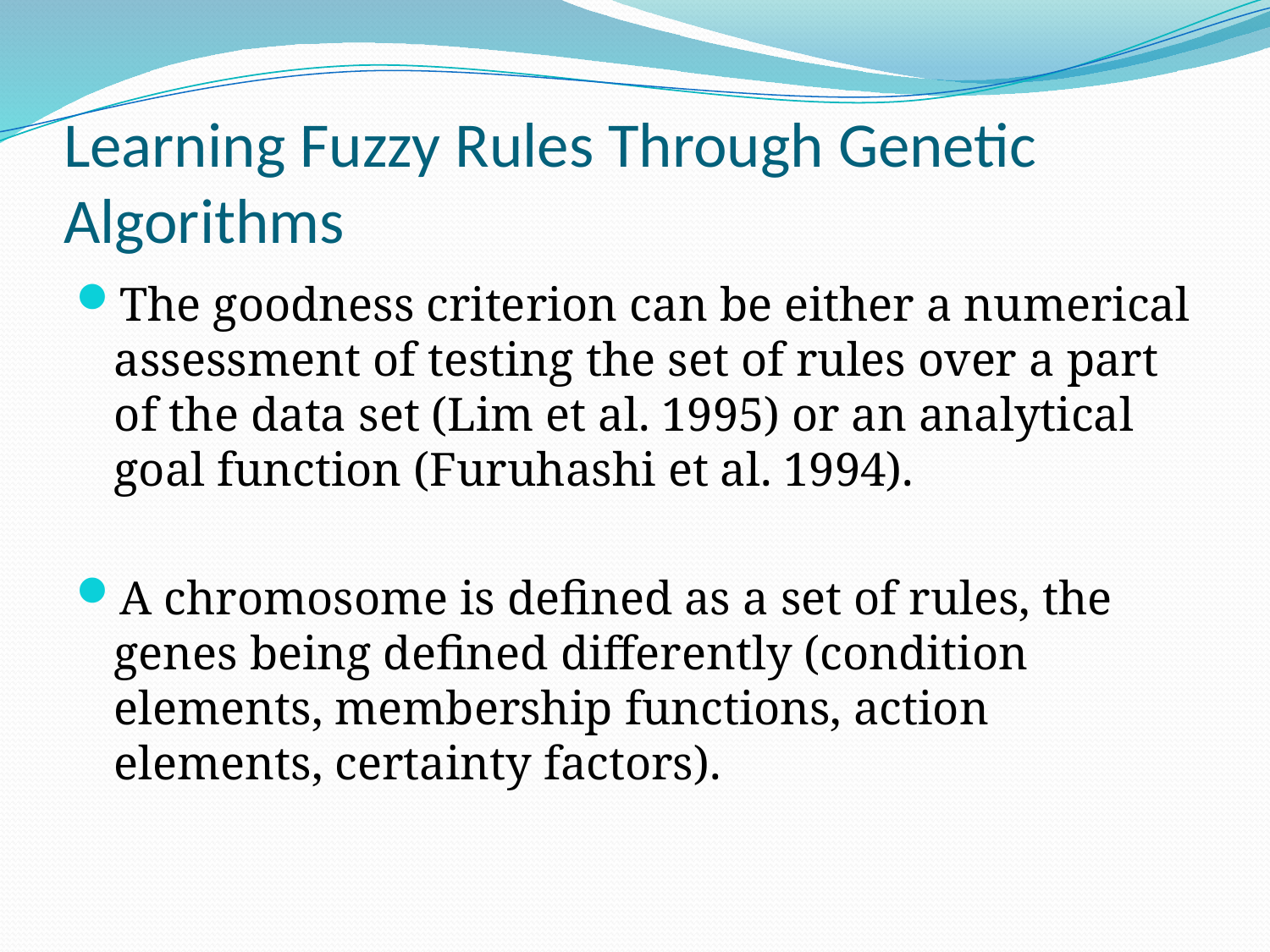

# Learning Fuzzy Rules Through Genetic Algorithms
The goodness criterion can be either a numerical assessment of testing the set of rules over a part of the data set (Lim et al. 1995) or an analytical goal function (Furuhashi et al. 1994).

A chromosome is defined as a set of rules, the genes being defined differently (condition elements, membership functions, action elements, certainty factors).